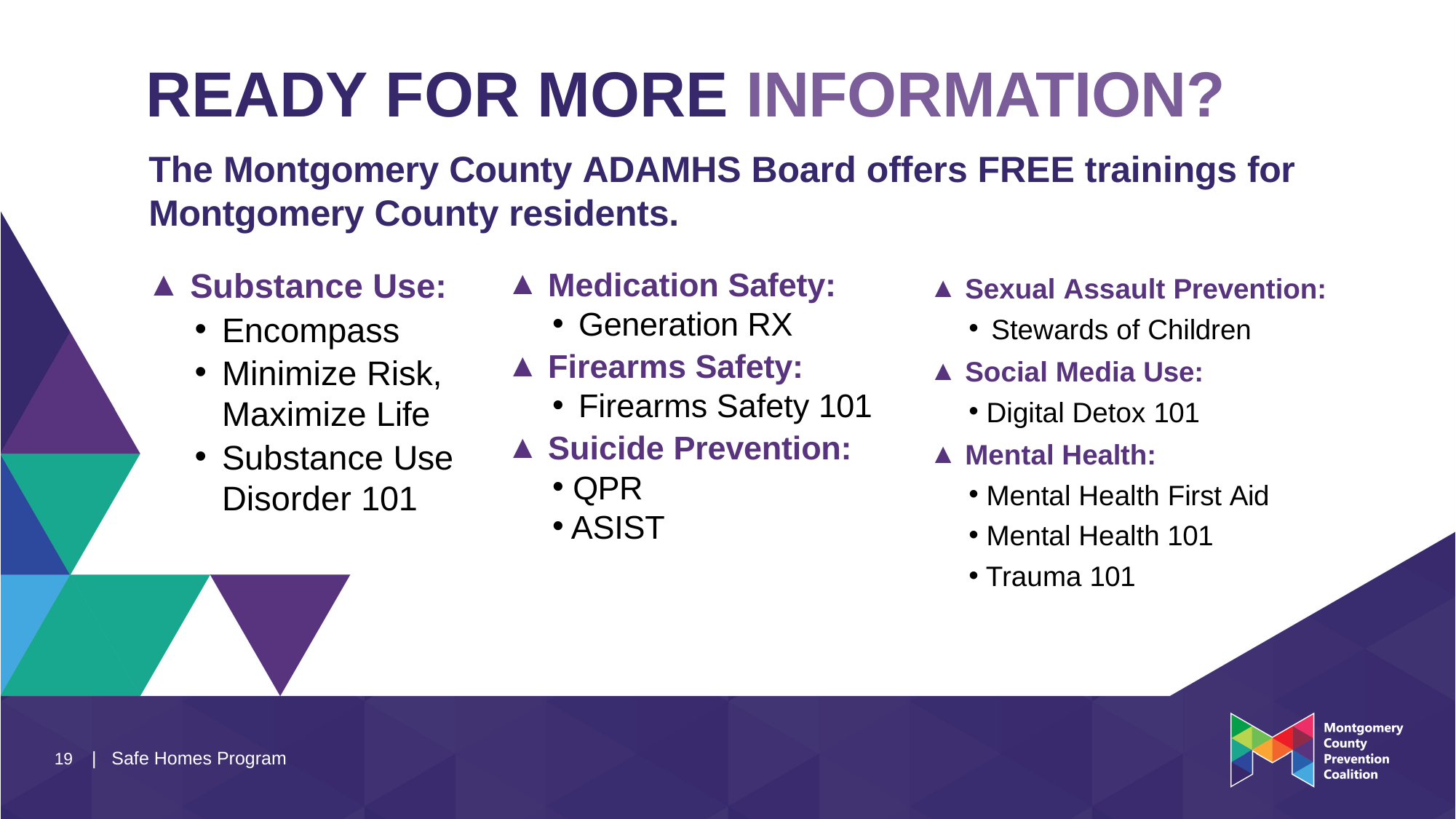

# READY FOR MORE INFORMATION?
The Montgomery County ADAMHS Board offers FREE trainings for Montgomery County residents.
Sexual Assault Prevention:
Stewards of Children
Social Media Use:
Digital Detox 101
Mental Health:
Mental Health First Aid
Mental Health 101
Trauma 101
Substance Use:
Encompass
Minimize Risk, Maximize Life
Substance Use Disorder 101
Medication Safety:
Generation RX
Firearms Safety:
Firearms Safety 101
Suicide Prevention:
QPR
ASIST